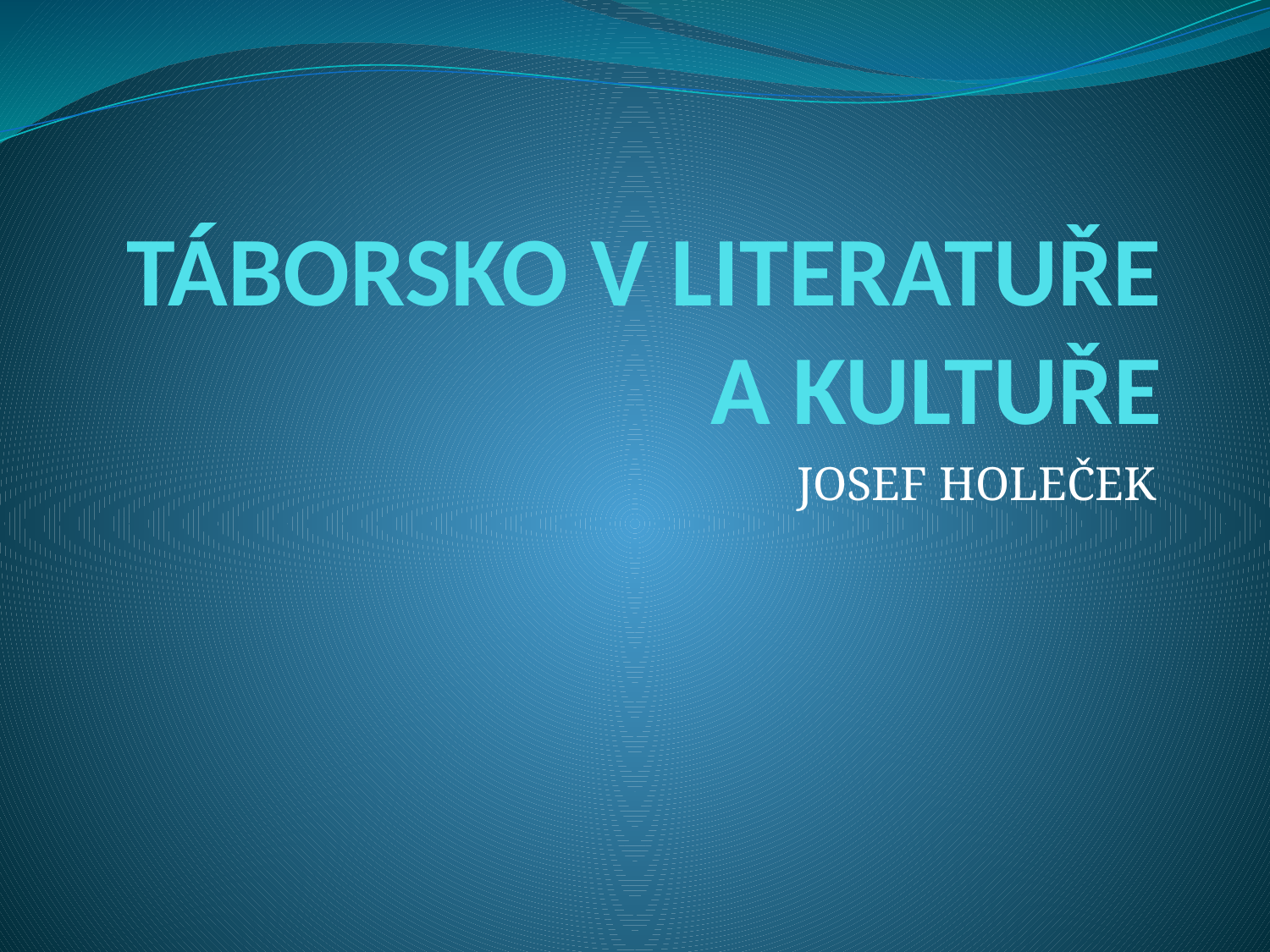

# TÁBORSKO V LITERATUŘE A KULTUŘE
JOSEF HOLEČEK